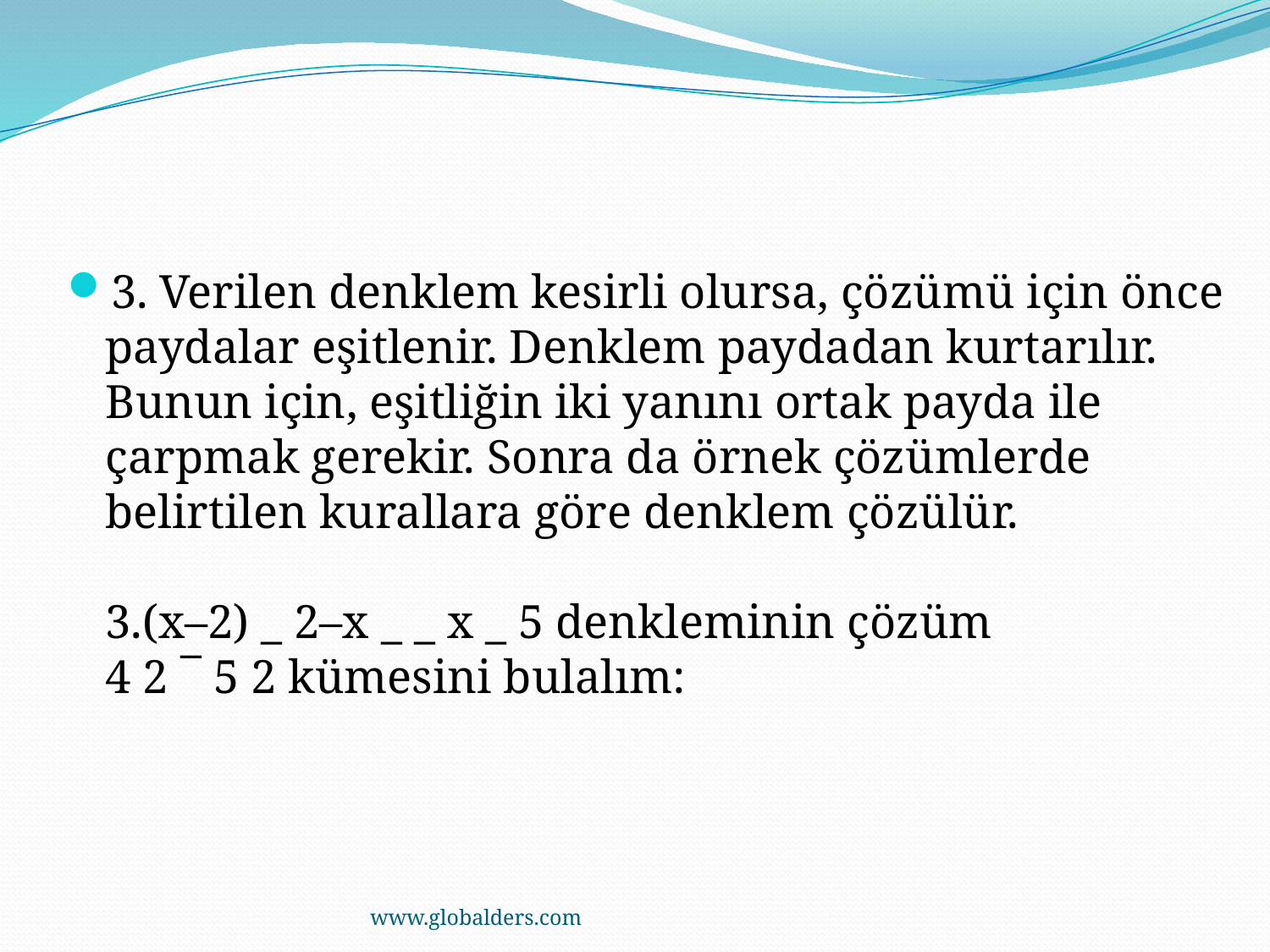

3. Verilen denklem kesirli olursa, çözümü için önce paydalar eşitlenir. Denklem paydadan kurtarılır. Bunun için, eşitliğin iki yanını ortak payda ile çarpmak gerekir. Sonra da örnek çözümlerde belirtilen kurallara göre denklem çözülür.
3.(x–2) _ 2–x _ _ x _ 5 denkleminin çözüm 
4 2 ¯ 5 2 kümesini bulalım:
www.globalders.com